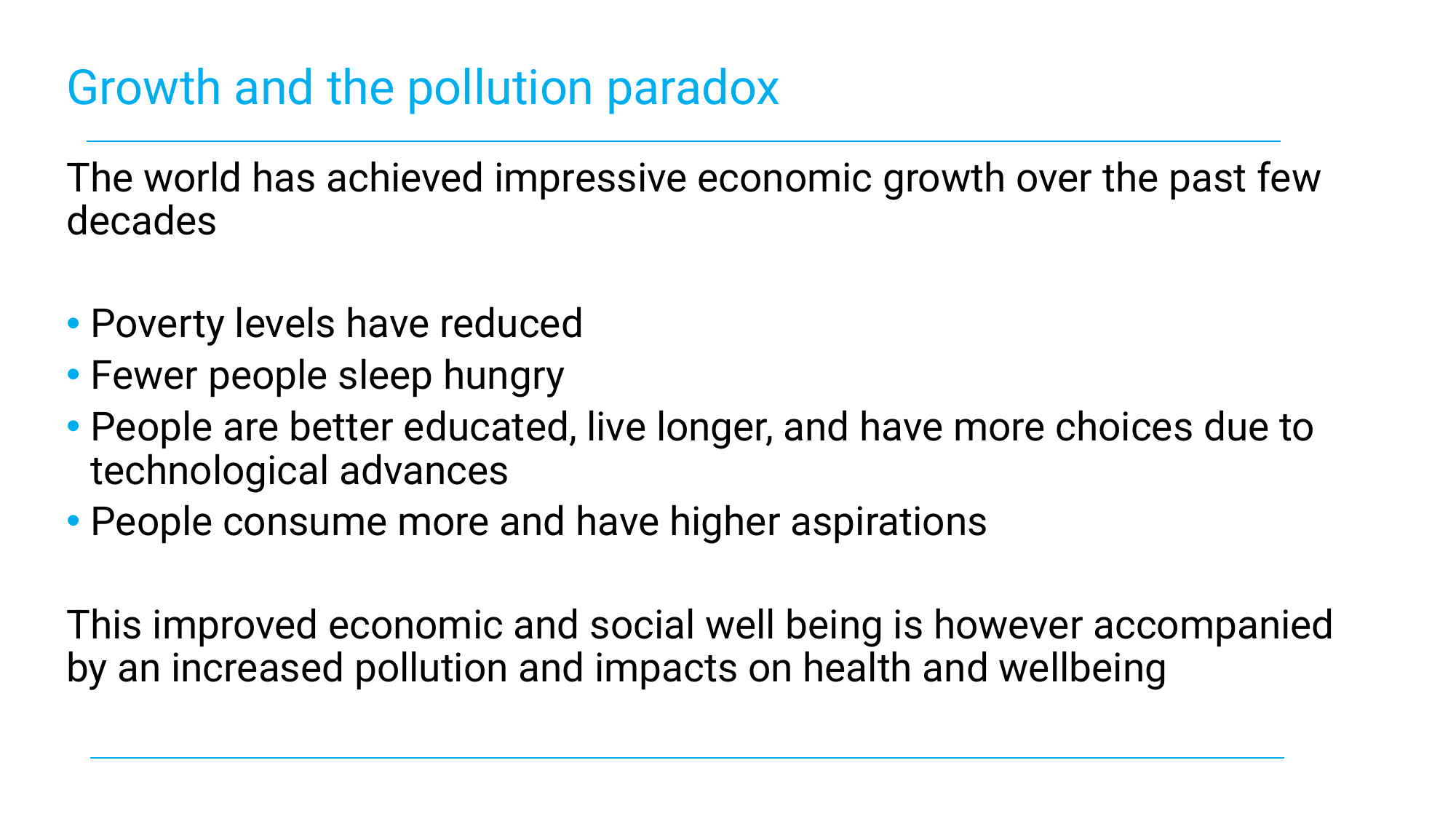

# Growth and the pollution paradox
The world has achieved impressive economic growth over the past few decades

Poverty levels have reduced
Fewer people sleep hungry
People are better educated, live longer, and have more choices due to technological advances
People consume more and have higher aspirations

This improved economic and social well being is however accompanied by an increased pollution and impacts on health and wellbeing